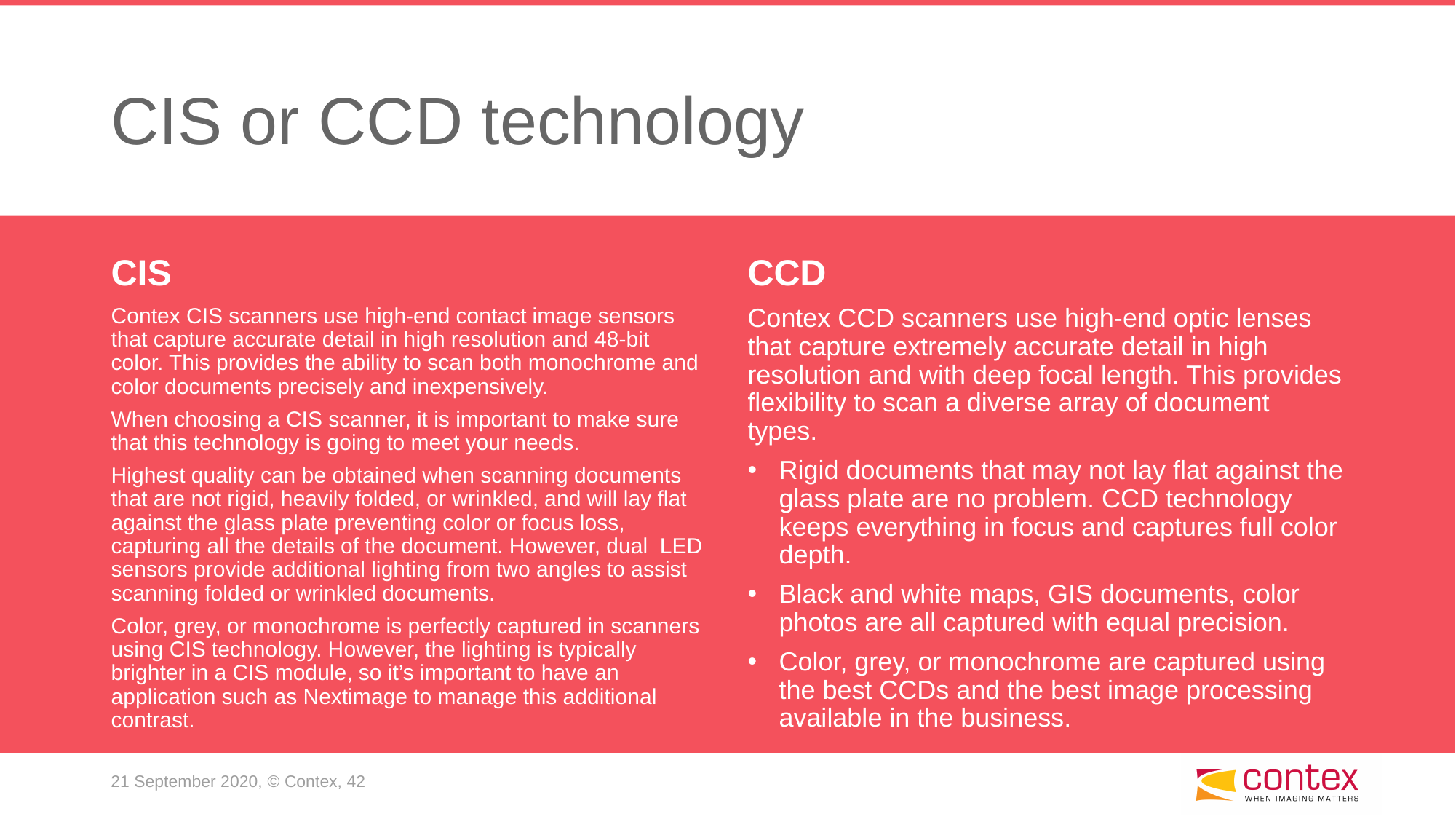

# CIS or CCD technology
CIS
CCD
Contex CIS scanners use high-end contact image sensors that capture accurate detail in high resolution and 48-bit color. This provides the ability to scan both monochrome and color documents precisely and inexpensively.
When choosing a CIS scanner, it is important to make sure that this technology is going to meet your needs.
Highest quality can be obtained when scanning documents that are not rigid, heavily folded, or wrinkled, and will lay flat against the glass plate preventing color or focus loss, capturing all the details of the document. However, dual  LED sensors provide additional lighting from two angles to assist scanning folded or wrinkled documents.
Color, grey, or monochrome is perfectly captured in scanners using CIS technology. However, the lighting is typically brighter in a CIS module, so it’s important to have an application such as Nextimage to manage this additional contrast.
Contex CCD scanners use high-end optic lenses that capture extremely accurate detail in high resolution and with deep focal length. This provides flexibility to scan a diverse array of document types.
Rigid documents that may not lay flat against the glass plate are no problem. CCD technology keeps everything in focus and captures full color depth.
Black and white maps, GIS documents, color photos are all captured with equal precision.
Color, grey, or monochrome are captured using the best CCDs and the best image processing available in the business.
21 September 2020, © Contex, 42